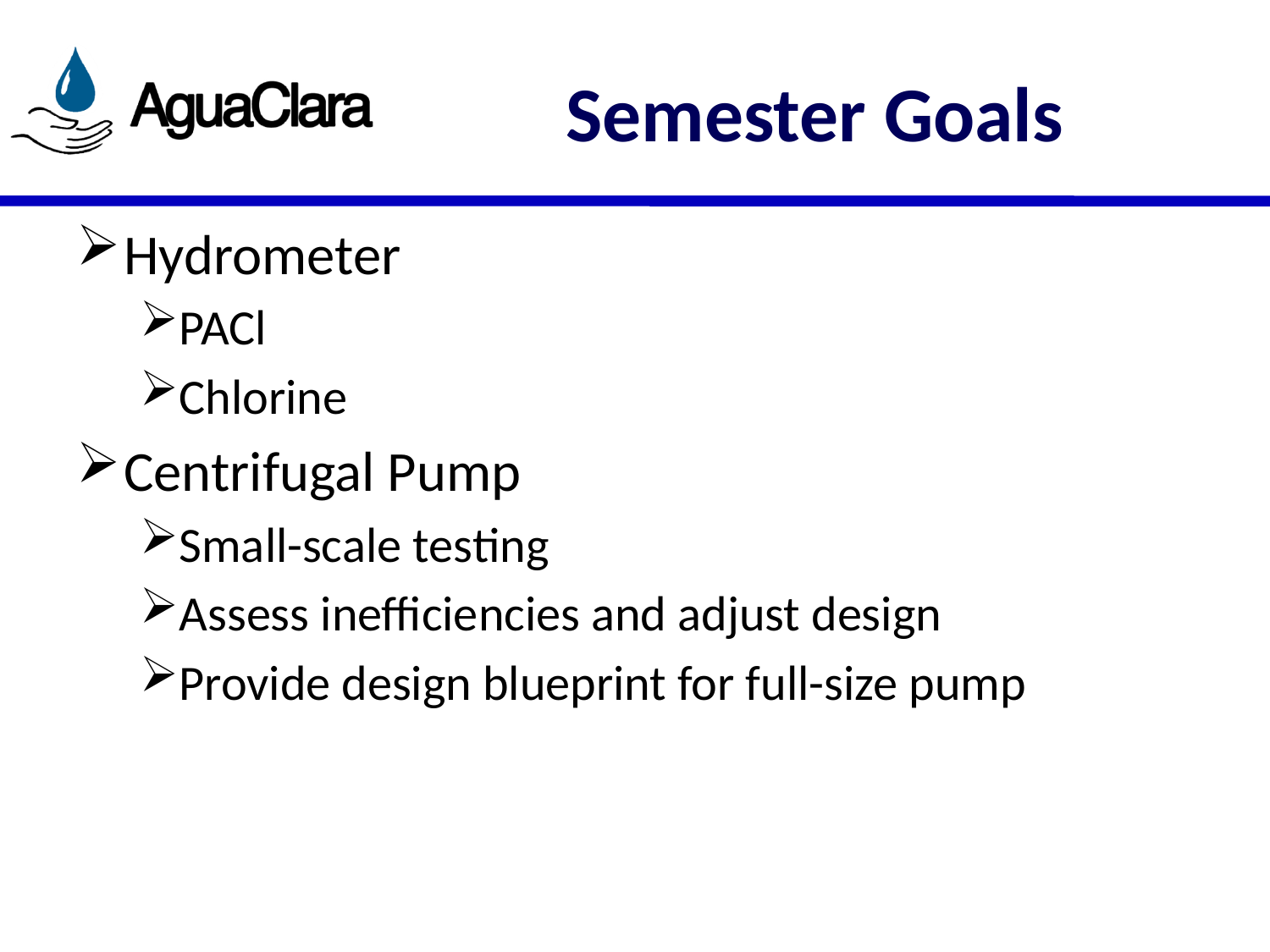

# Semester Goals
Hydrometer
PACl
Chlorine
Centrifugal Pump
Small-scale testing
Assess inefficiencies and adjust design
Provide design blueprint for full-size pump